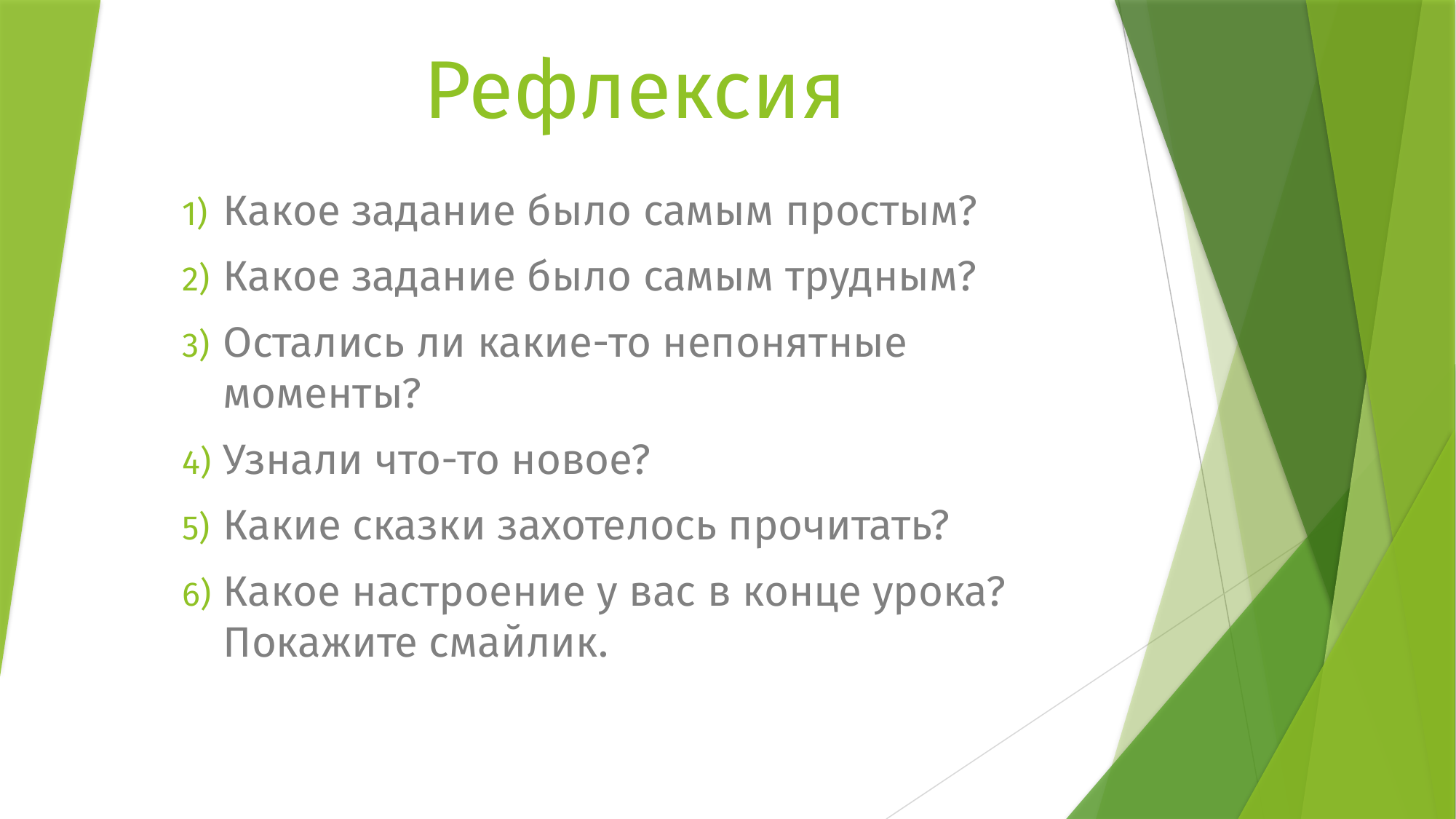

# Рефлексия
Какое задание было самым простым?
Какое задание было самым трудным?
Остались ли какие-то непонятные моменты?
Узнали что-то новое?
Какие сказки захотелось прочитать?
Какое настроение у вас в конце урока? Покажите смайлик.